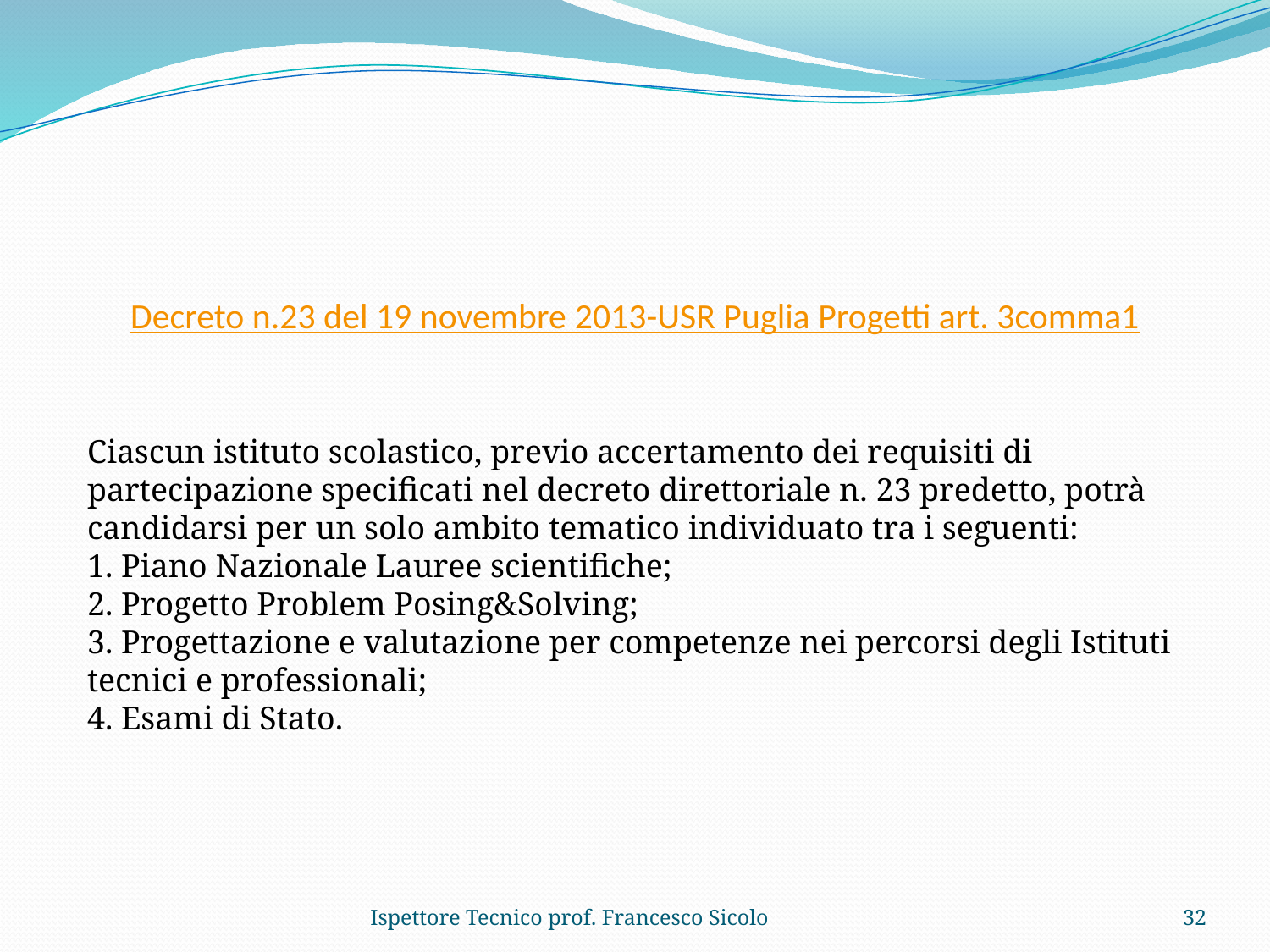

# Decreto n.23 del 19 novembre 2013-USR Puglia Progetti art. 3comma1
Ciascun istituto scolastico, previo accertamento dei requisiti di partecipazione specificati nel decreto direttoriale n. 23 predetto, potrà candidarsi per un solo ambito tematico individuato tra i seguenti:
1. Piano Nazionale Lauree scientifiche;
2. Progetto Problem Posing&Solving;
3. Progettazione e valutazione per competenze nei percorsi degli Istituti tecnici e professionali;
4. Esami di Stato.
Ispettore Tecnico prof. Francesco Sicolo
32